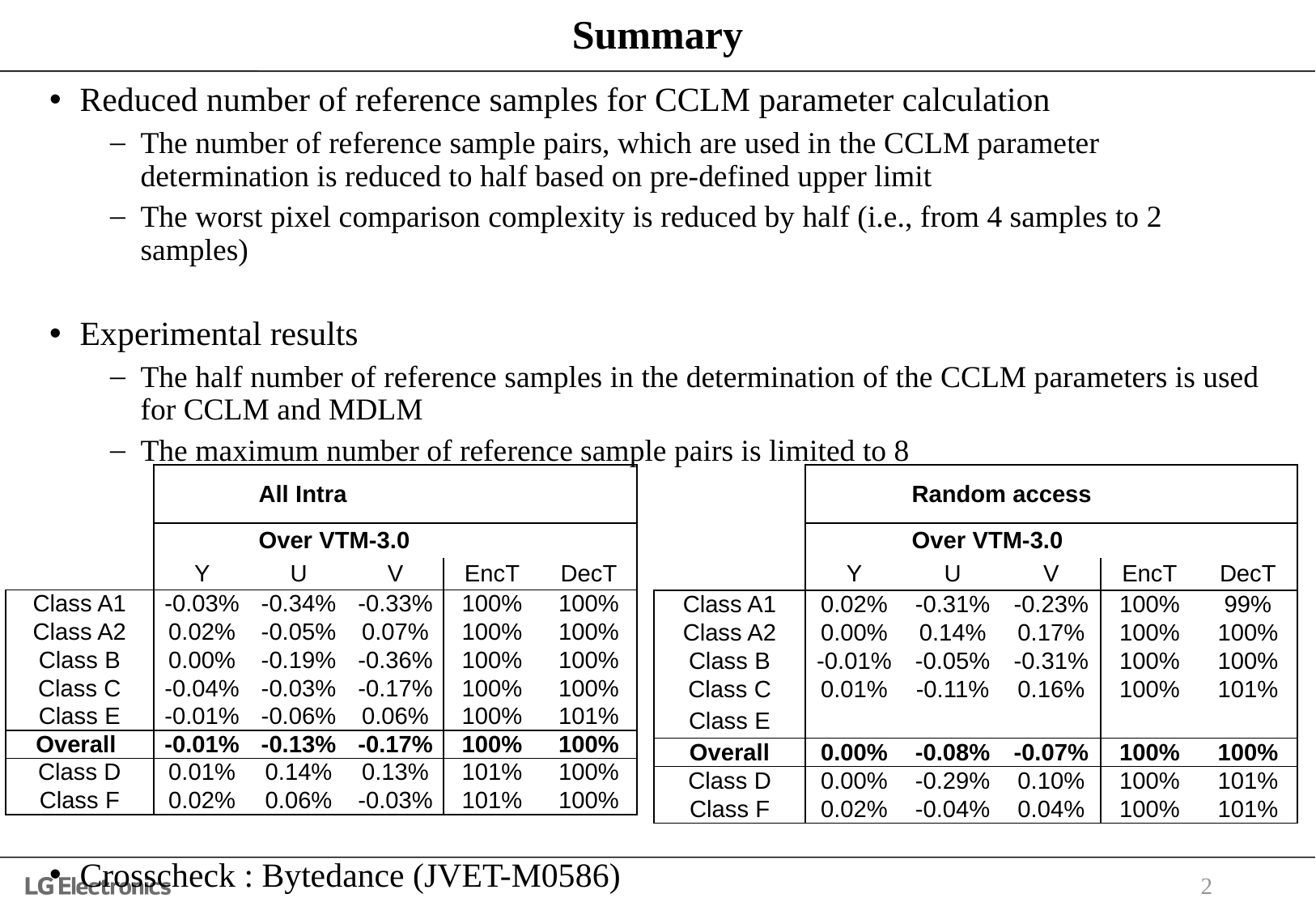

# Summary
Reduced number of reference samples for CCLM parameter calculation
The number of reference sample pairs, which are used in the CCLM parameter determination is reduced to half based on pre-defined upper limit
The worst pixel comparison complexity is reduced by half (i.e., from 4 samples to 2 samples)
Experimental results
The half number of reference samples in the determination of the CCLM parameters is used for CCLM and MDLM
The maximum number of reference sample pairs is limited to 8

Crosscheck : Bytedance (JVET-M0586)
|  |  | Random access |  |  |  |
| --- | --- | --- | --- | --- | --- |
|  |  | Over VTM-3.0 |  |  |  |
|  | Y | U | V | EncT | DecT |
| Class A1 | 0.02% | -0.31% | -0.23% | 100% | 99% |
| Class A2 | 0.00% | 0.14% | 0.17% | 100% | 100% |
| Class B | -0.01% | -0.05% | -0.31% | 100% | 100% |
| Class C | 0.01% | -0.11% | 0.16% | 100% | 101% |
| Class E |  |  |  |  |  |
| Overall | 0.00% | -0.08% | -0.07% | 100% | 100% |
| Class D | 0.00% | -0.29% | 0.10% | 100% | 101% |
| Class F | 0.02% | -0.04% | 0.04% | 100% | 101% |
|  |  | All Intra |  |  |  |
| --- | --- | --- | --- | --- | --- |
|  |  | Over VTM-3.0 |  |  |  |
|  | Y | U | V | EncT | DecT |
| Class A1 | -0.03% | -0.34% | -0.33% | 100% | 100% |
| Class A2 | 0.02% | -0.05% | 0.07% | 100% | 100% |
| Class B | 0.00% | -0.19% | -0.36% | 100% | 100% |
| Class C | -0.04% | -0.03% | -0.17% | 100% | 100% |
| Class E | -0.01% | -0.06% | 0.06% | 100% | 101% |
| Overall | -0.01% | -0.13% | -0.17% | 100% | 100% |
| Class D | 0.01% | 0.14% | 0.13% | 101% | 100% |
| Class F | 0.02% | 0.06% | -0.03% | 101% | 100% |
2